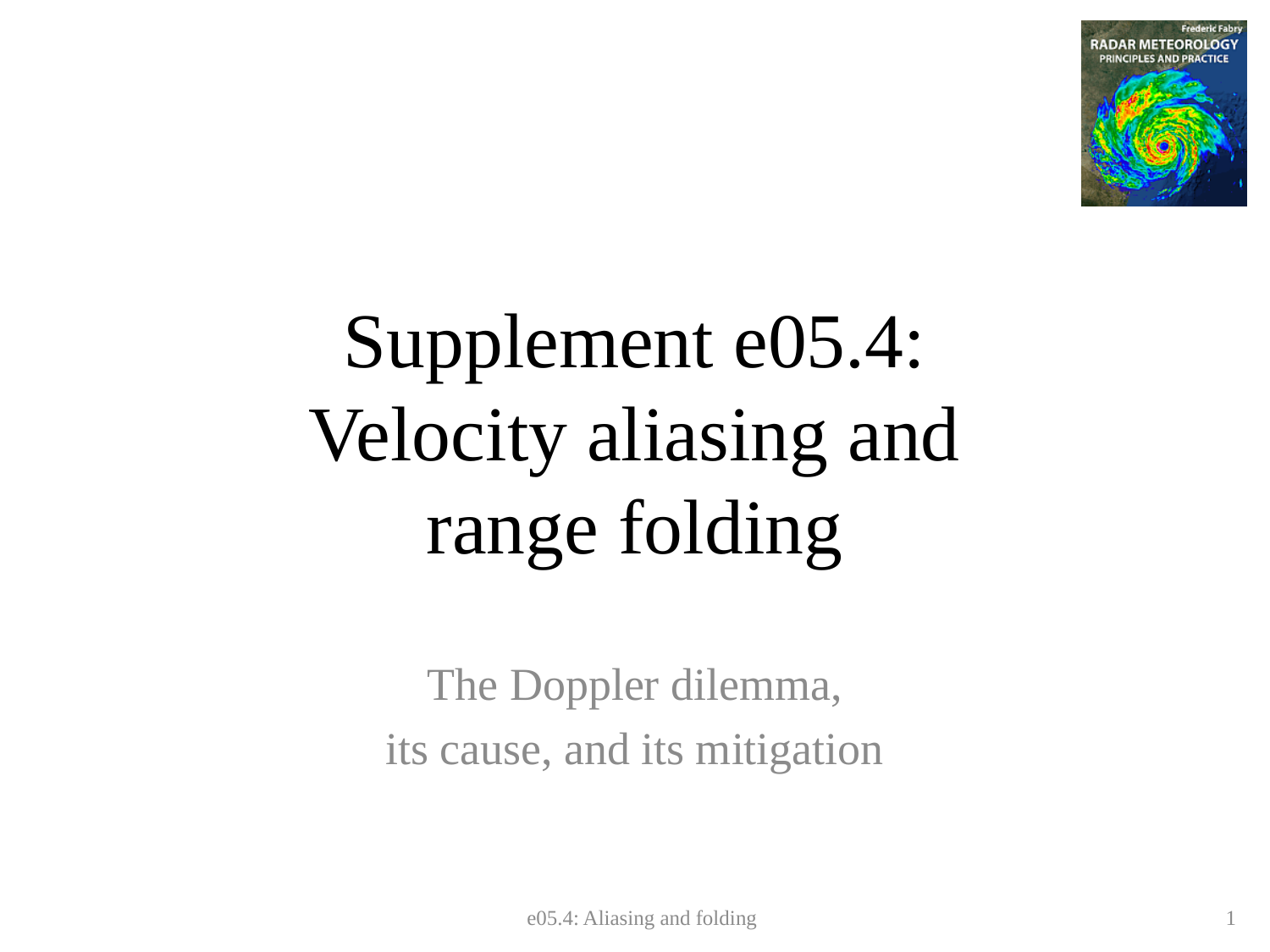

# Supplement e05.4: Velocity aliasing and range folding
The Doppler dilemma,
its cause, and its mitigation
e05.4: Aliasing and folding
1